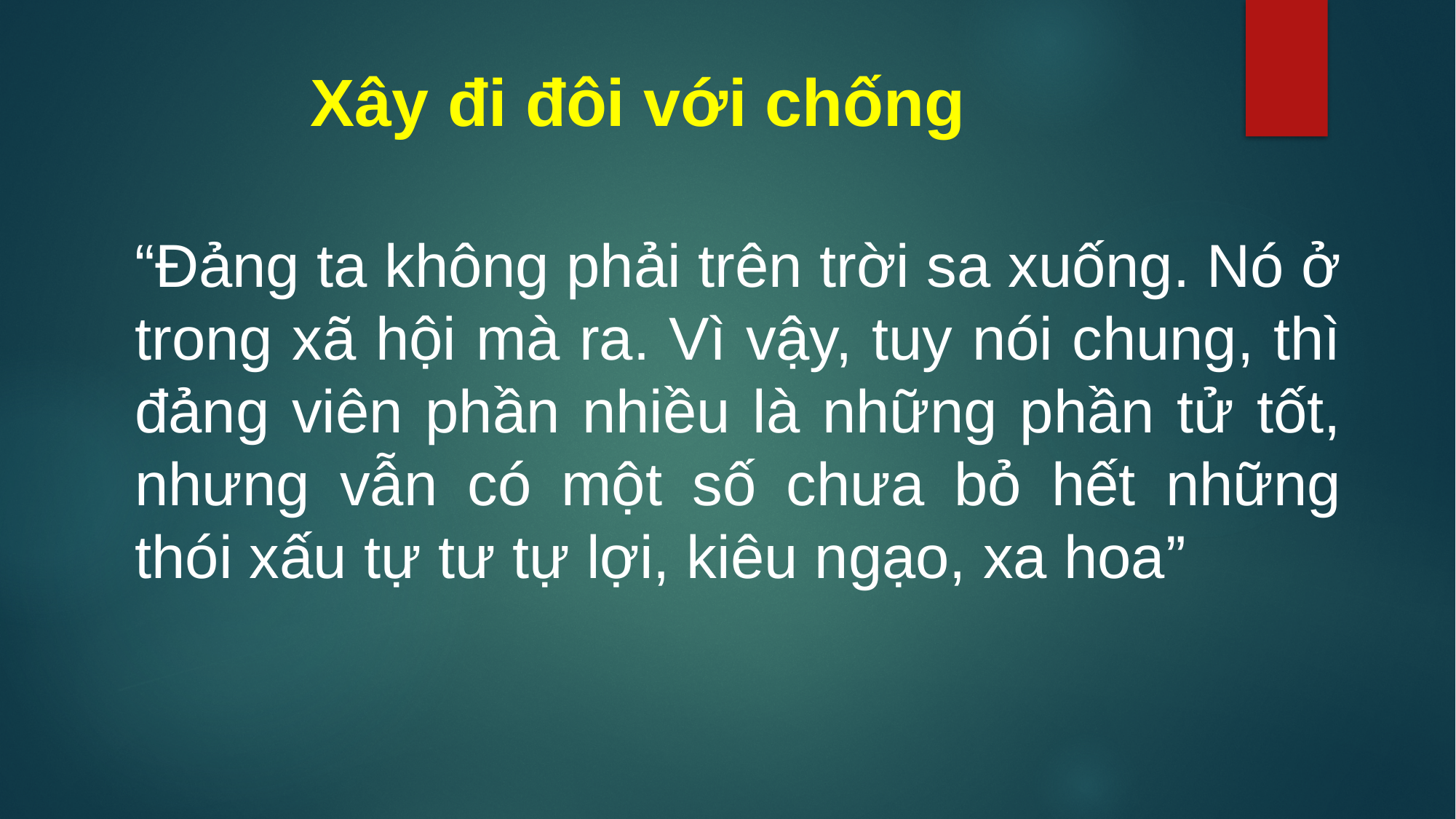

# Xây đi đôi với chống
“Đảng ta không phải trên trời sa xuống. Nó ở trong xã hội mà ra. Vì vậy, tuy nói chung, thì đảng viên phần nhiều là những phần tử tốt, nhưng vẫn có một số chưa bỏ hết những thói xấu tự tư tự lợi, kiêu ngạo, xa hoa”